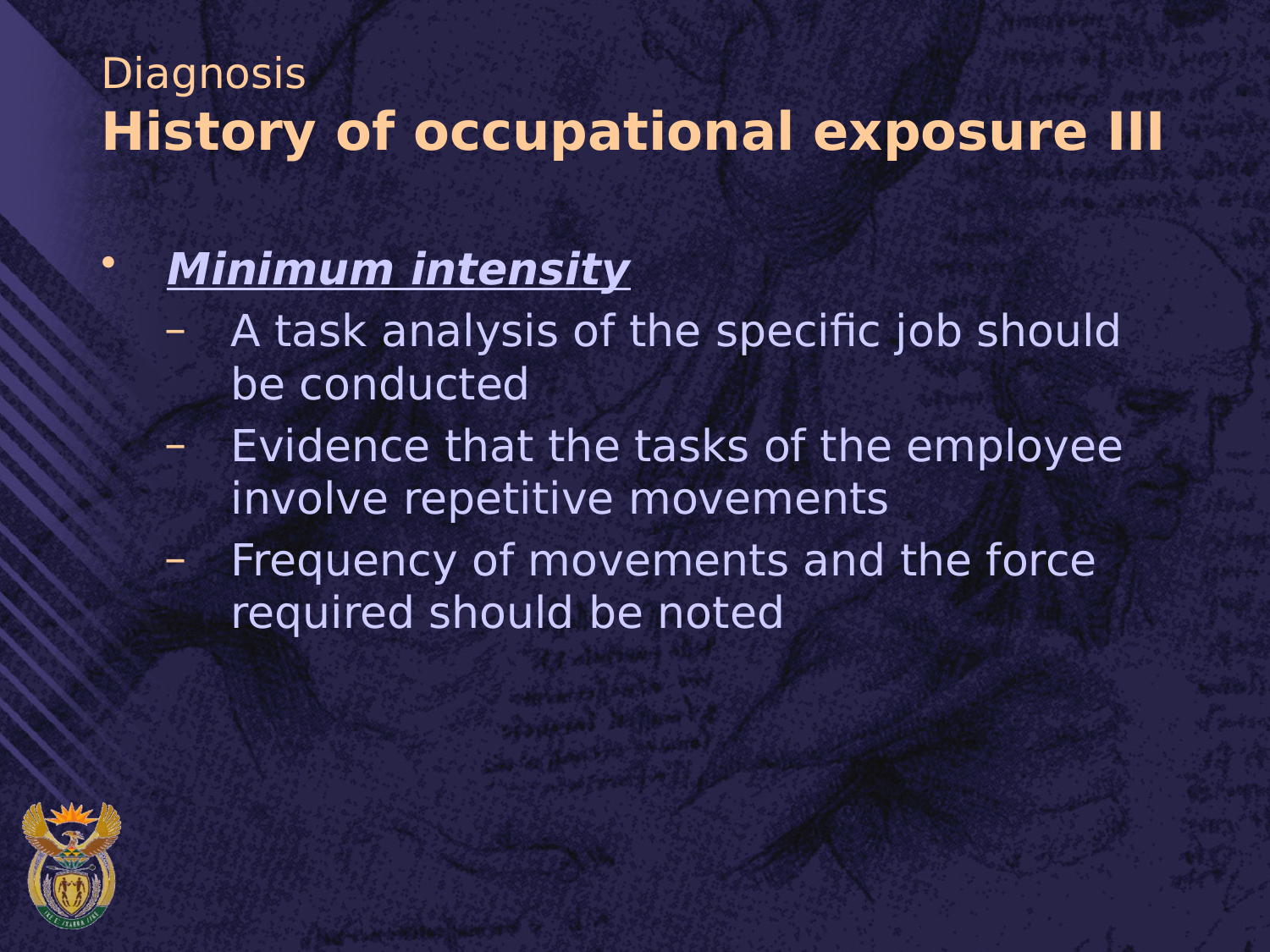

# Diagnosis History of occupational exposure III
Minimum intensity
A task analysis of the specific job should be conducted
Evidence that the tasks of the employee involve repetitive movements
Frequency of movements and the force required should be noted